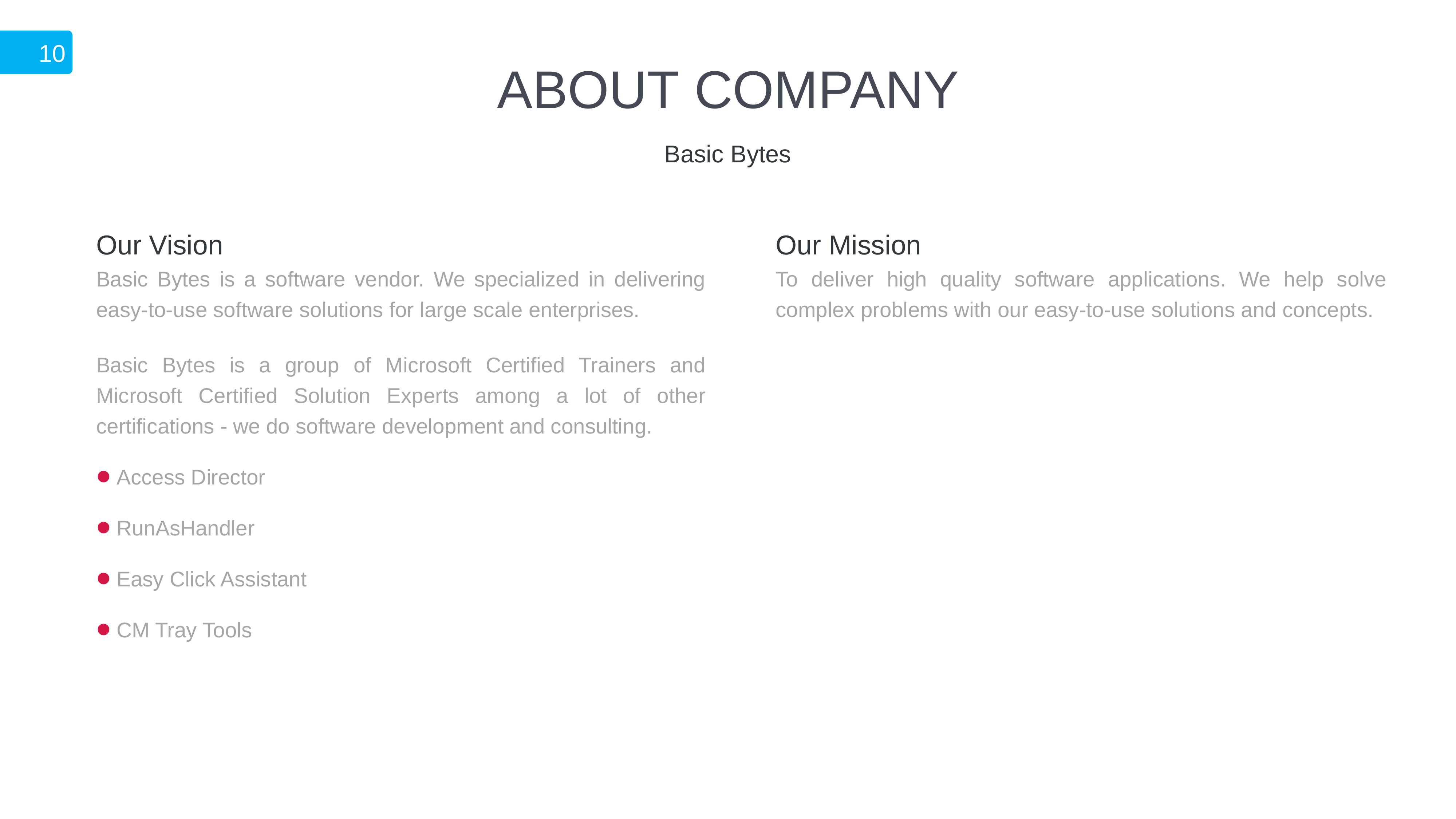

10
ABOUT COMPANY
Basic Bytes
Our Vision
Basic Bytes is a software vendor. We specialized in delivering easy-to-use software solutions for large scale enterprises.

Basic Bytes is a group of Microsoft Certified Trainers and Microsoft Certified Solution Experts among a lot of other certifications - we do software development and consulting.
Access Director
RunAsHandler
Easy Click Assistant
CM Tray Tools

Our Mission
To deliver high quality software applications. We help solve complex problems with our easy-to-use solutions and concepts.